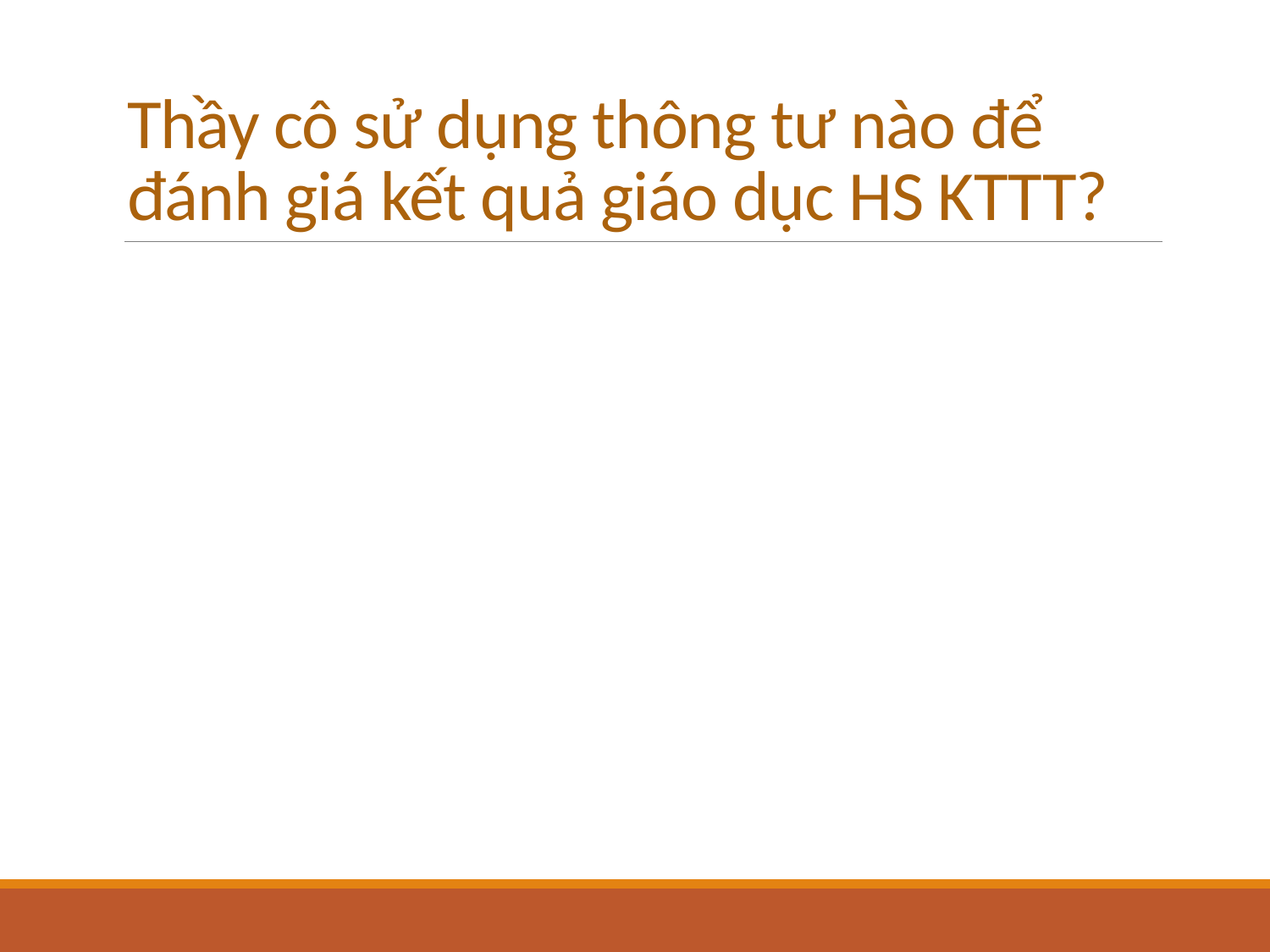

# Thầy cô sử dụng thông tư nào để đánh giá kết quả giáo dục HS KTTT?